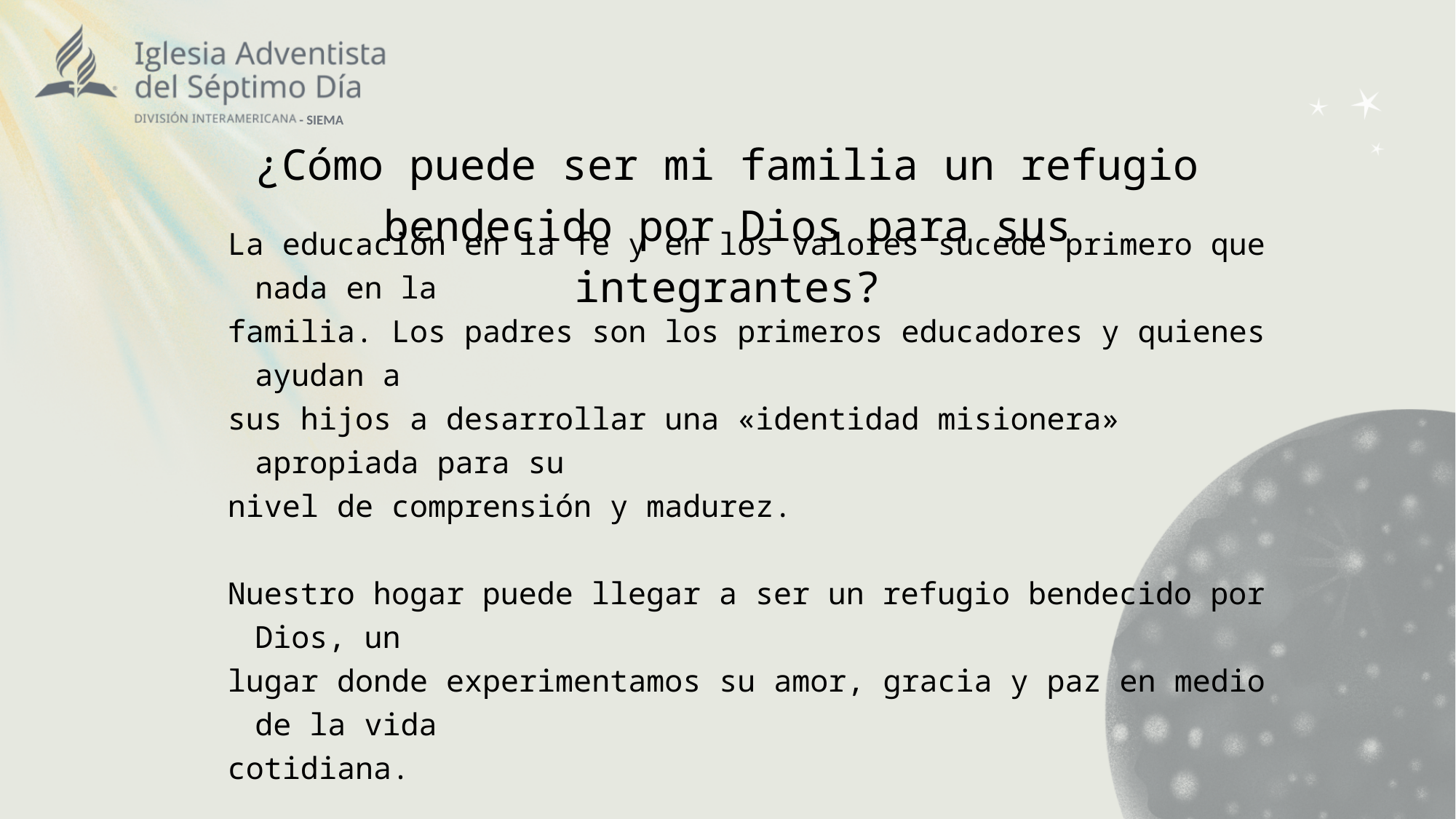

- SIEMA
# ¿Cómo puede ser mi familia un refugio bendecido por Dios para sus integrantes?
La educación en la fe y en los valores sucede primero que nada en la
familia. Los padres son los primeros educadores y quienes ayudan a
sus hijos a desarrollar una «identidad misionera» apropiada para su
nivel de comprensión y madurez.

Nuestro hogar puede llegar a ser un refugio bendecido por Dios, un
lugar donde experimentamos su amor, gracia y paz en medio de la vida
cotidiana.